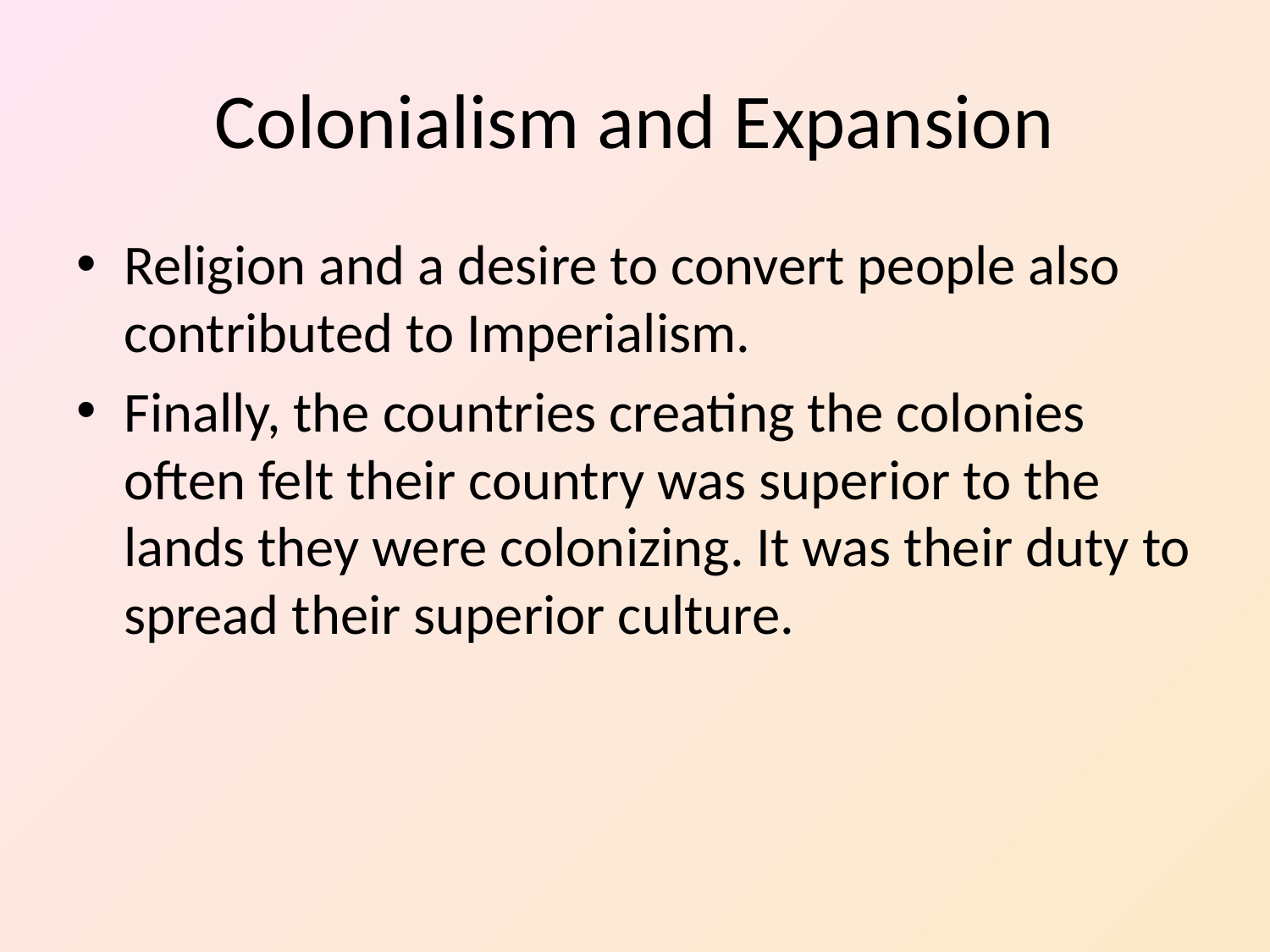

# Colonialism and Expansion
Religion and a desire to convert people also contributed to Imperialism.
Finally, the countries creating the colonies often felt their country was superior to the lands they were colonizing. It was their duty to spread their superior culture.